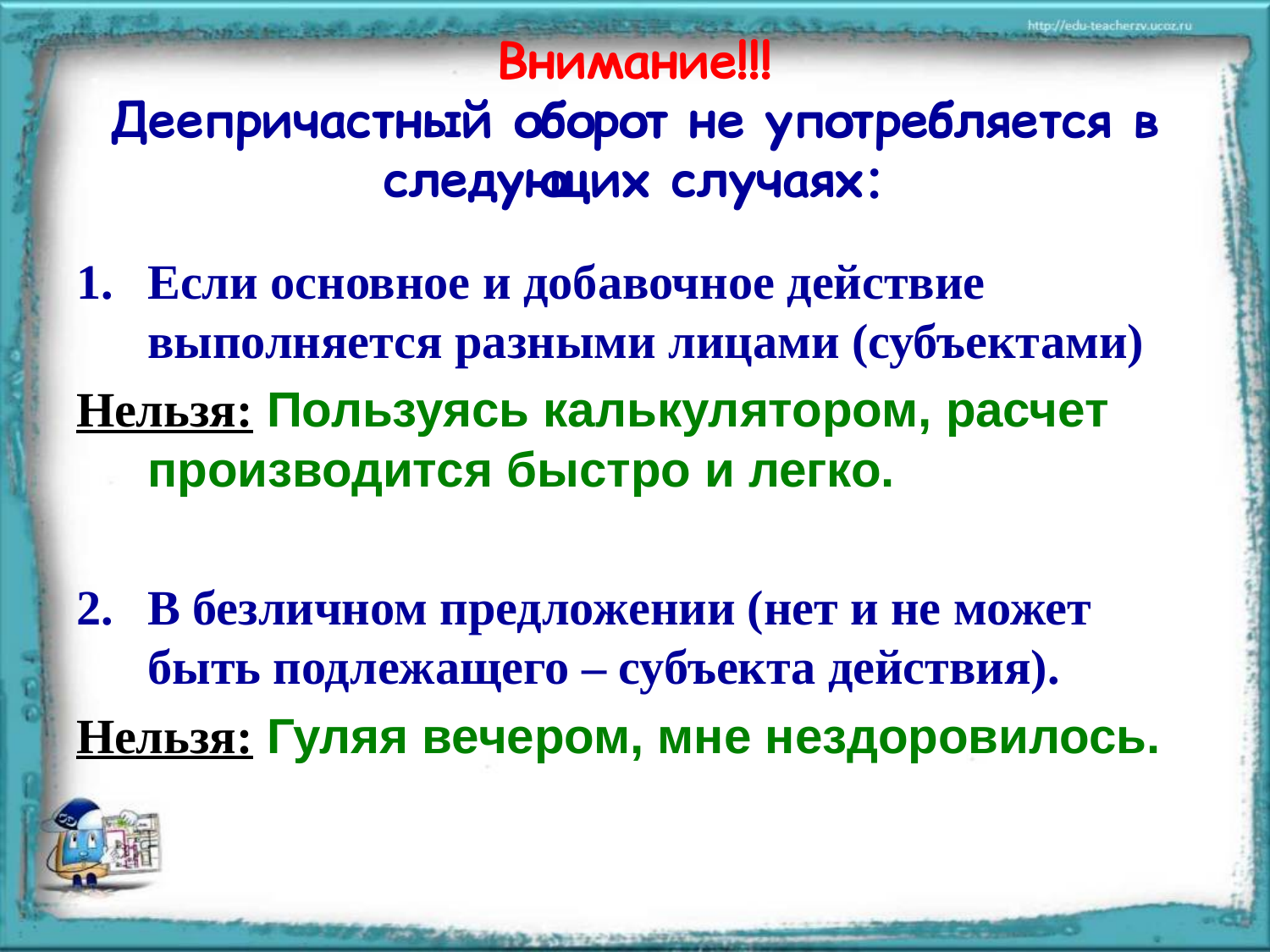

# Внимание!!! Деепричастный оборот не употребляется в следующих случаях:
Если основное и добавочное действие выполняется разными лицами (субъектами)
Нельзя: Пользуясь калькулятором, расчет производится быстро и легко.

В безличном предложении (нет и не может быть подлежащего – субъекта действия).
Нельзя: Гуляя вечером, мне нездоровилось.